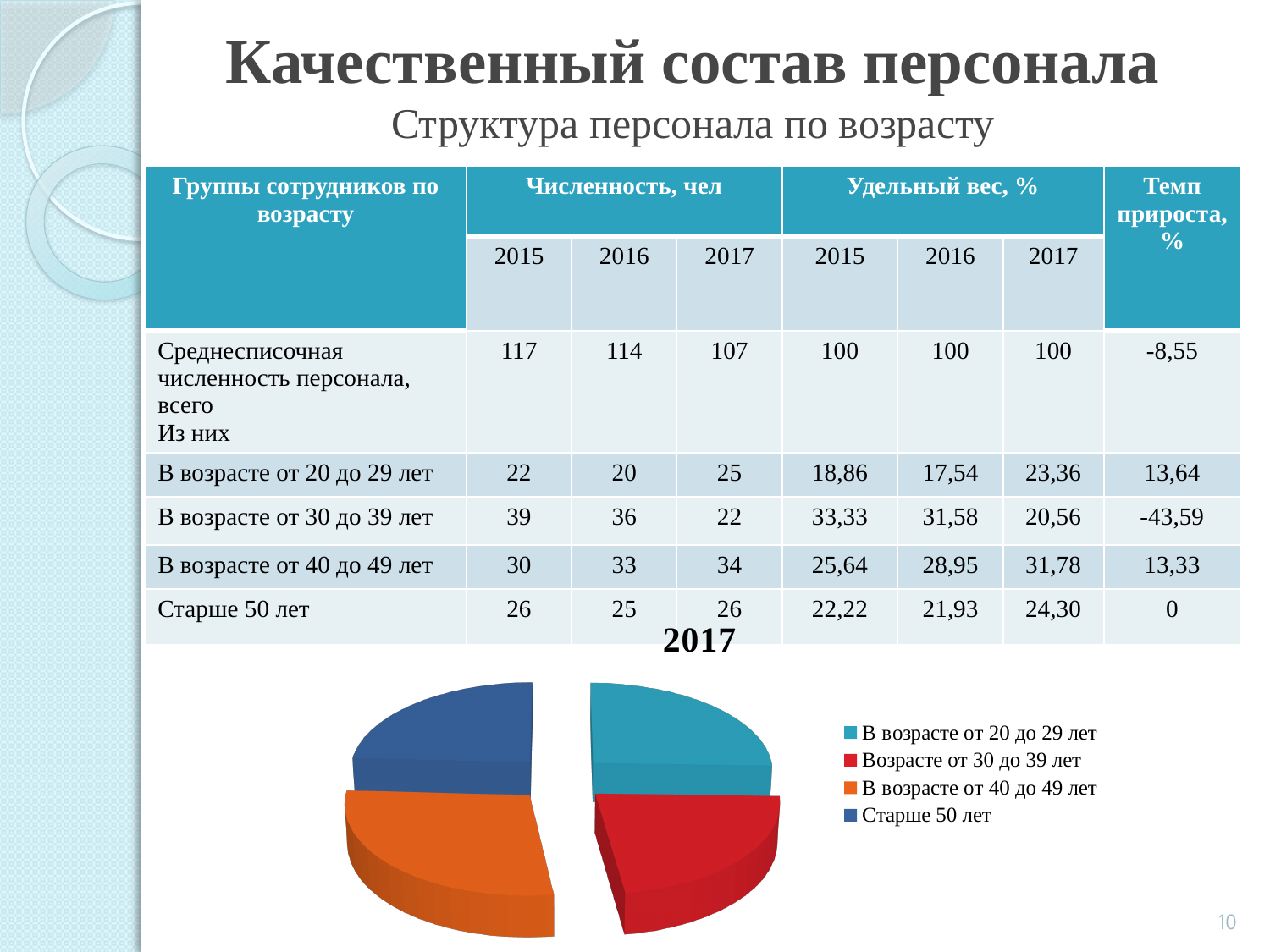

# Качественный состав персонала Структура персонала по возрасту
| Группы сотрудников по возрасту | Численность, чел |  |  | Удельный вес, % |  |  | Темп прироста, % |
| --- | --- | --- | --- | --- | --- | --- | --- |
|  | 2015 | 2016 | 2017 | 2015 | 2016 | 2017 |  |
| Среднесписочная численность персонала, всего Из них | 117 | 114 | 107 | 100 | 100 | 100 | -8,55 |
| В возрасте от 20 до 29 лет | 22 | 20 | 25 | 18,86 | 17,54 | 23,36 | 13,64 |
| В возрасте от 30 до 39 лет | 39 | 36 | 22 | 33,33 | 31,58 | 20,56 | -43,59 |
| В возрасте от 40 до 49 лет | 30 | 33 | 34 | 25,64 | 28,95 | 31,78 | 13,33 |
| Старше 50 лет | 26 | 25 | 26 | 22,22 | 21,93 | 24,30 | 0 |

[unsupported chart]

10